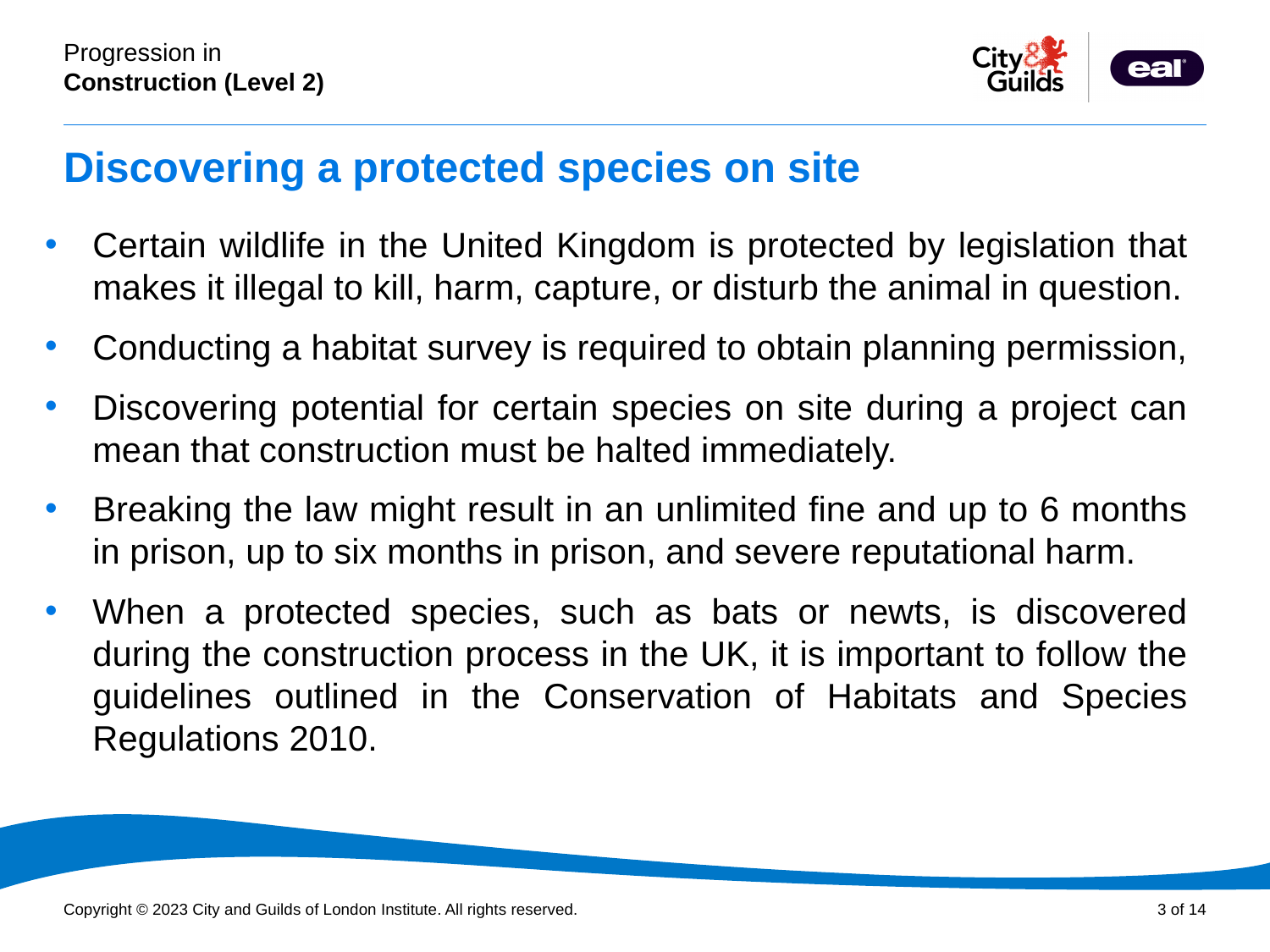

# Discovering a protected species on site
Certain wildlife in the United Kingdom is protected by legislation that makes it illegal to kill, harm, capture, or disturb the animal in question.
Conducting a habitat survey is required to obtain planning permission,
Discovering potential for certain species on site during a project can mean that construction must be halted immediately.
Breaking the law might result in an unlimited fine and up to 6 months in prison, up to six months in prison, and severe reputational harm.
When a protected species, such as bats or newts, is discovered during the construction process in the UK, it is important to follow the guidelines outlined in the Conservation of Habitats and Species Regulations 2010.